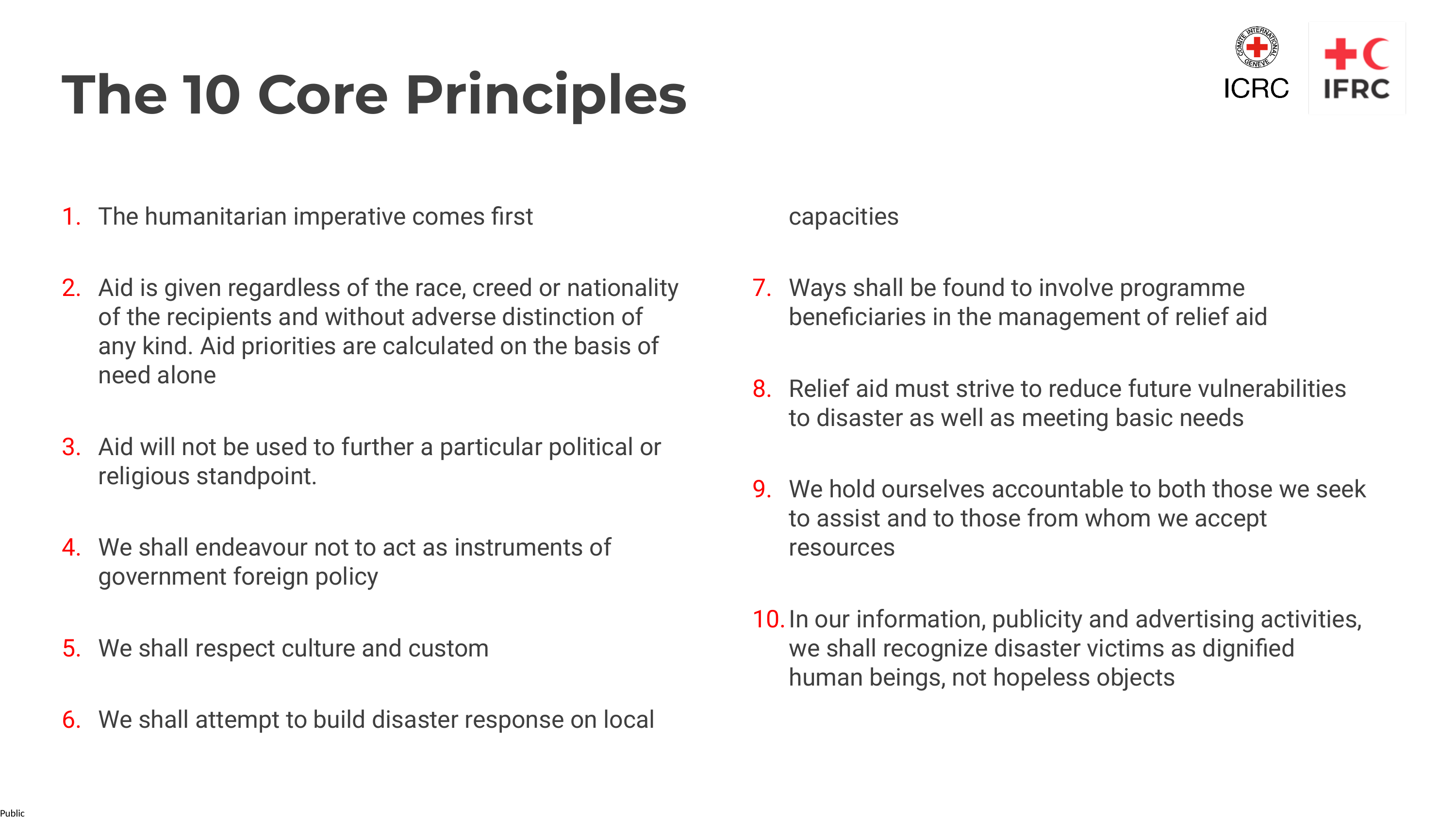

The 10 Core Principles
The humanitarian imperative comes first
Aid is given regardless of the race, creed or nationality of the recipients and without adverse distinction of any kind. Aid priorities are calculated on the basis of need alone
Aid will not be used to further a particular political or religious standpoint.
We shall endeavour not to act as instruments of government foreign policy
We shall respect culture and custom
We shall attempt to build disaster response on local capacities
Ways shall be found to involve programme beneficiaries in the management of relief aid
Relief aid must strive to reduce future vulnerabilities to disaster as well as meeting basic needs
We hold ourselves accountable to both those we seek to assist and to those from whom we accept resources
In our information, publicity and advertising activities, we shall recognize disaster victims as dignified human beings, not hopeless objects